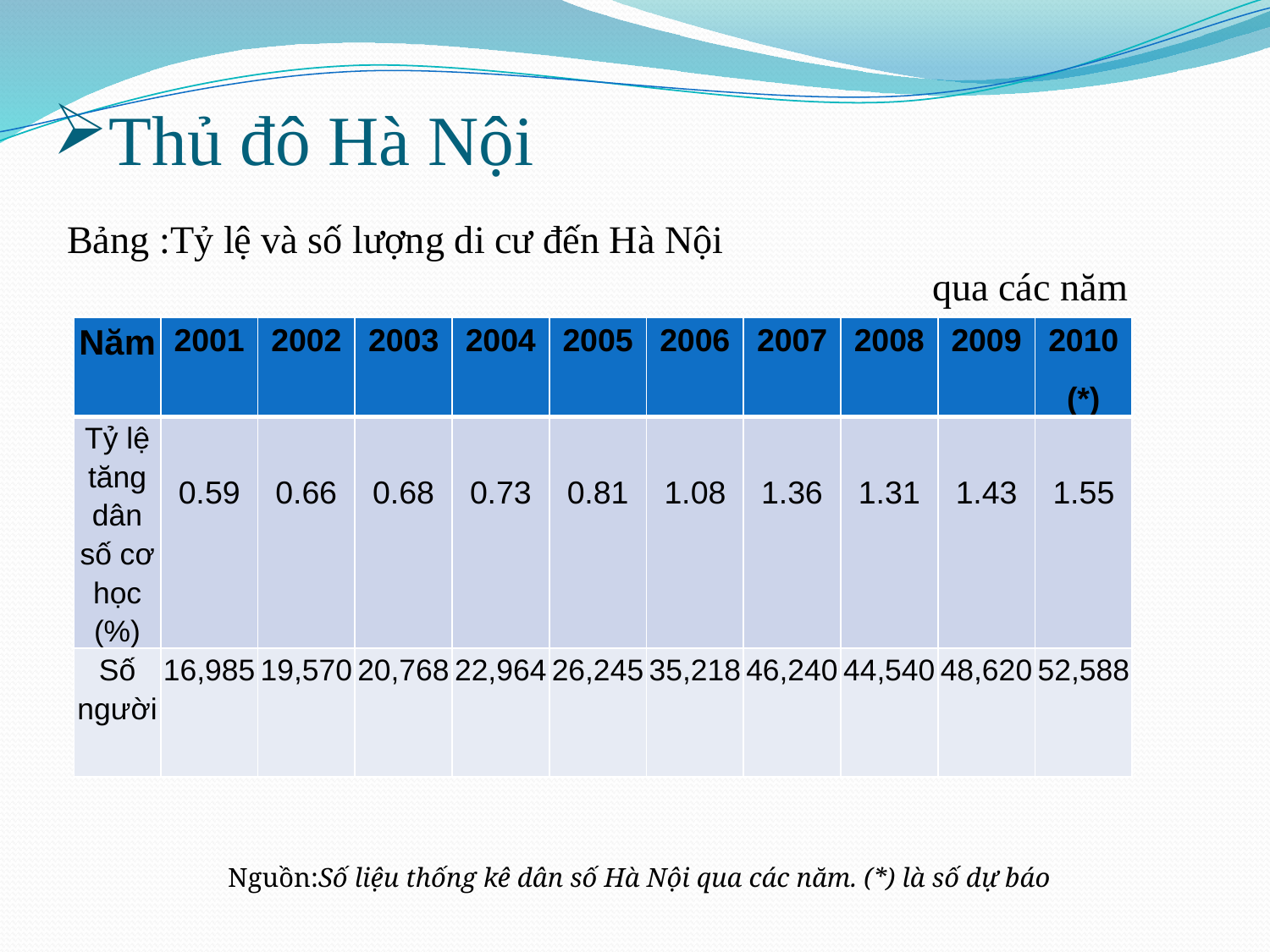

# Thủ đô Hà Nội

Bảng :Tỷ lệ và số lượng di cư đến Hà Nội                                                                                                                                qua các năm

                        Nguồn:Số liệu thống kê dân số Hà Nội qua các năm. (*) là số dự báo
| Năm | 2001 | 2002 | 2003 | 2004 | 2005 | 2006 | 2007 | 2008 | 2009 | 2010 (\*) |
| --- | --- | --- | --- | --- | --- | --- | --- | --- | --- | --- |
| Tỷ lệ tăng dân số cơ học (%) | 0.59 | 0.66 | 0.68 | 0.73 | 0.81 | 1.08 | 1.36 | 1.31 | 1.43 | 1.55 |
| Số người | 16,985 | 19,570 | 20,768 | 22,964 | 26,245 | 35,218 | 46,240 | 44,540 | 48,620 | 52,588 |